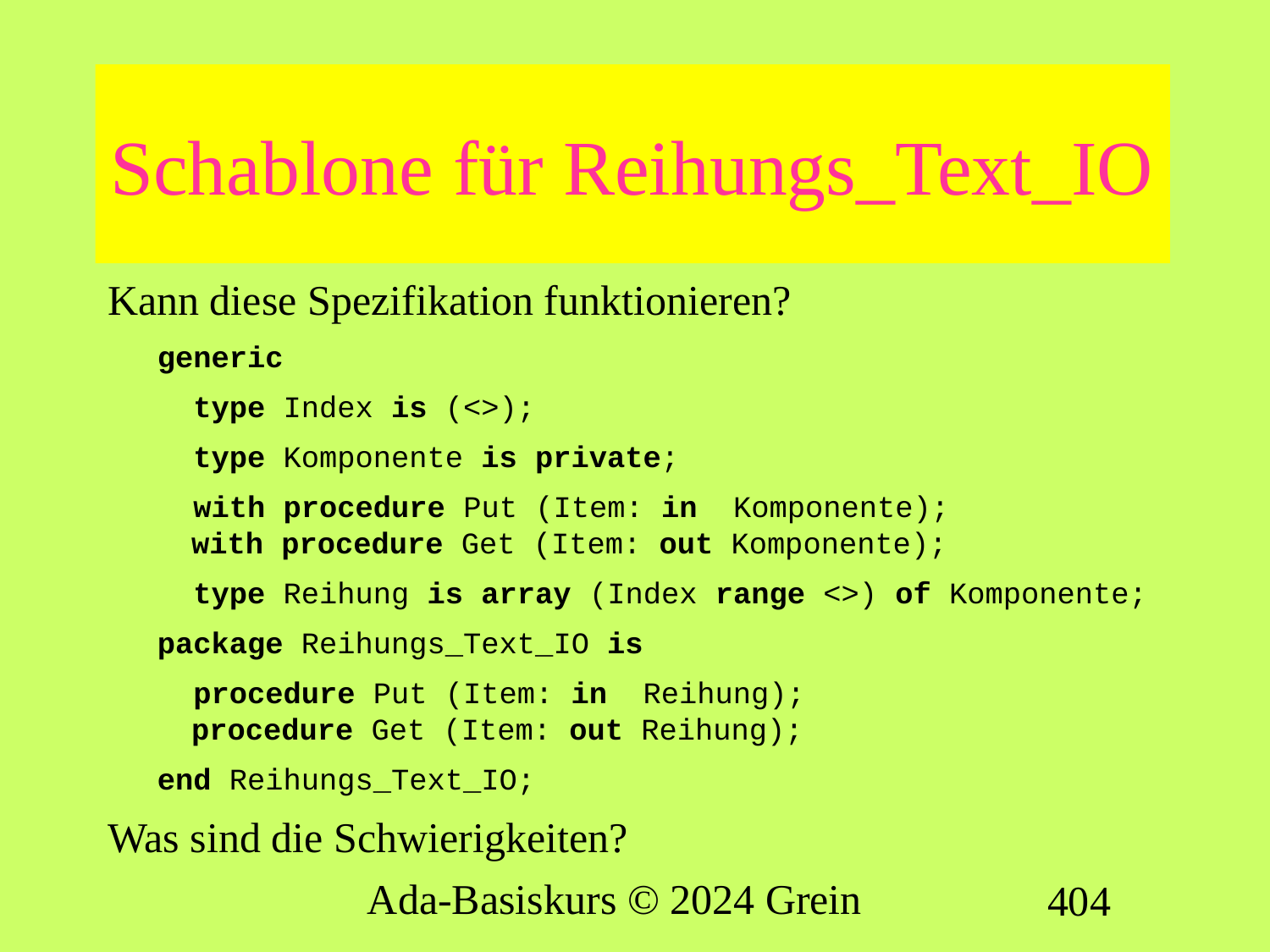

# Schablone für Reihungs_Text_IO
Kann diese Spezifikation funktionieren?
generic
  type Index is (<>);
  type Komponente is private;
  with procedure Put (Item: in  Komponente);
  with procedure Get (Item: out Komponente);
  type Reihung is array (Index range <>) of Komponente;
package Reihungs_Text_IO is
  procedure Put (Item: in  Reihung);
  procedure Get (Item: out Reihung);
end Reihungs_Text_IO;
Was sind die Schwierigkeiten?
Ada-Basiskurs © 2024 Grein
404